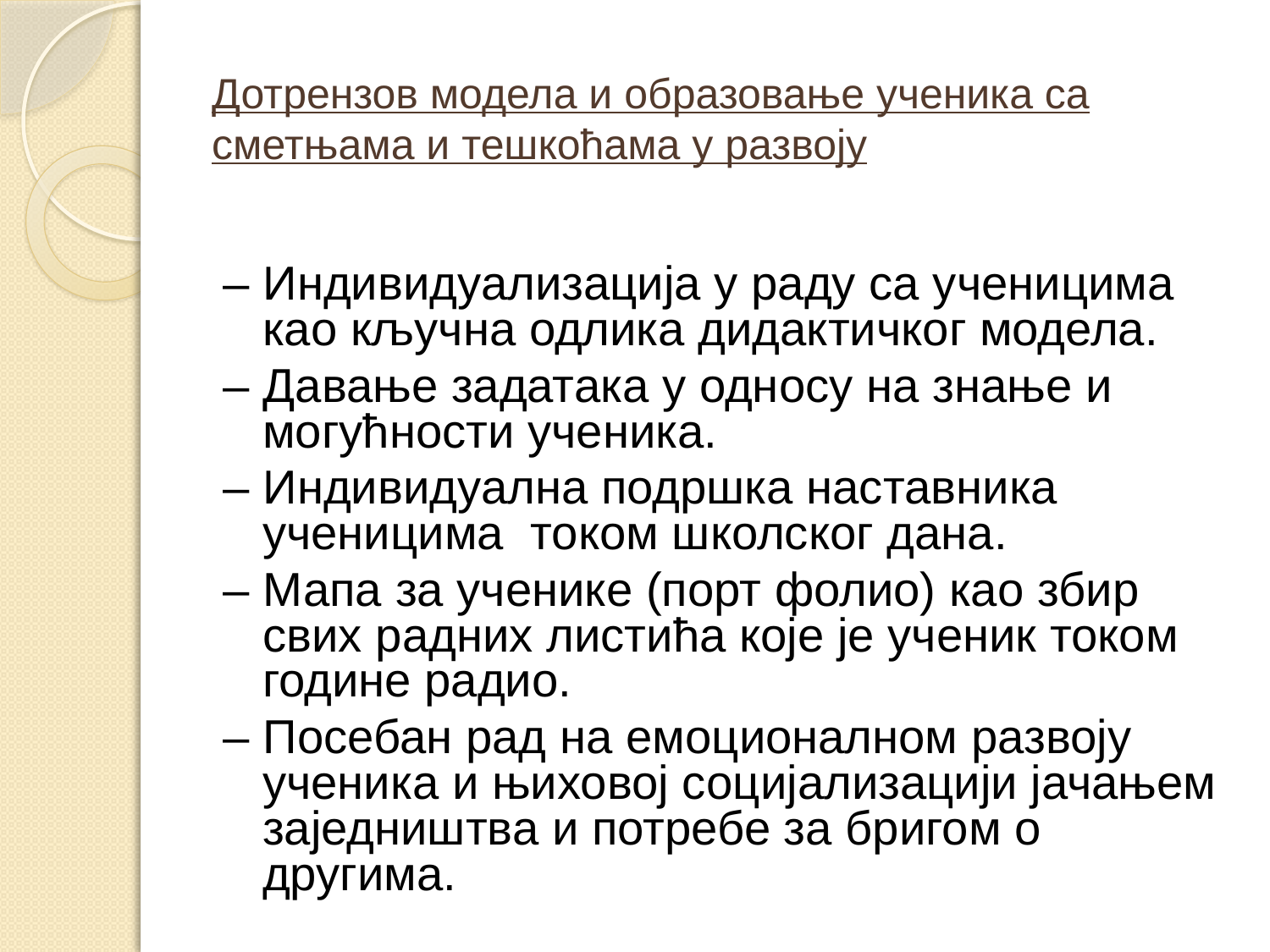

# Дотрензов модела и образовање ученика са сметњама и тешкоћама у развоју

– Индивидуализација у раду са ученицима као кључна одлика дидактичког модела.
– Давање задатака у односу на знање и  могућности ученика.
– Индивидуална подршка наставника ученицима  током школског дана.
– Мапа за ученике (порт фолио) као збир свих радних листића које је ученик током године радио.
– Посебан рад на емоционалном развоју ученика и њиховој социјализацији јачањем заједништва и потребе за бригом о другима.